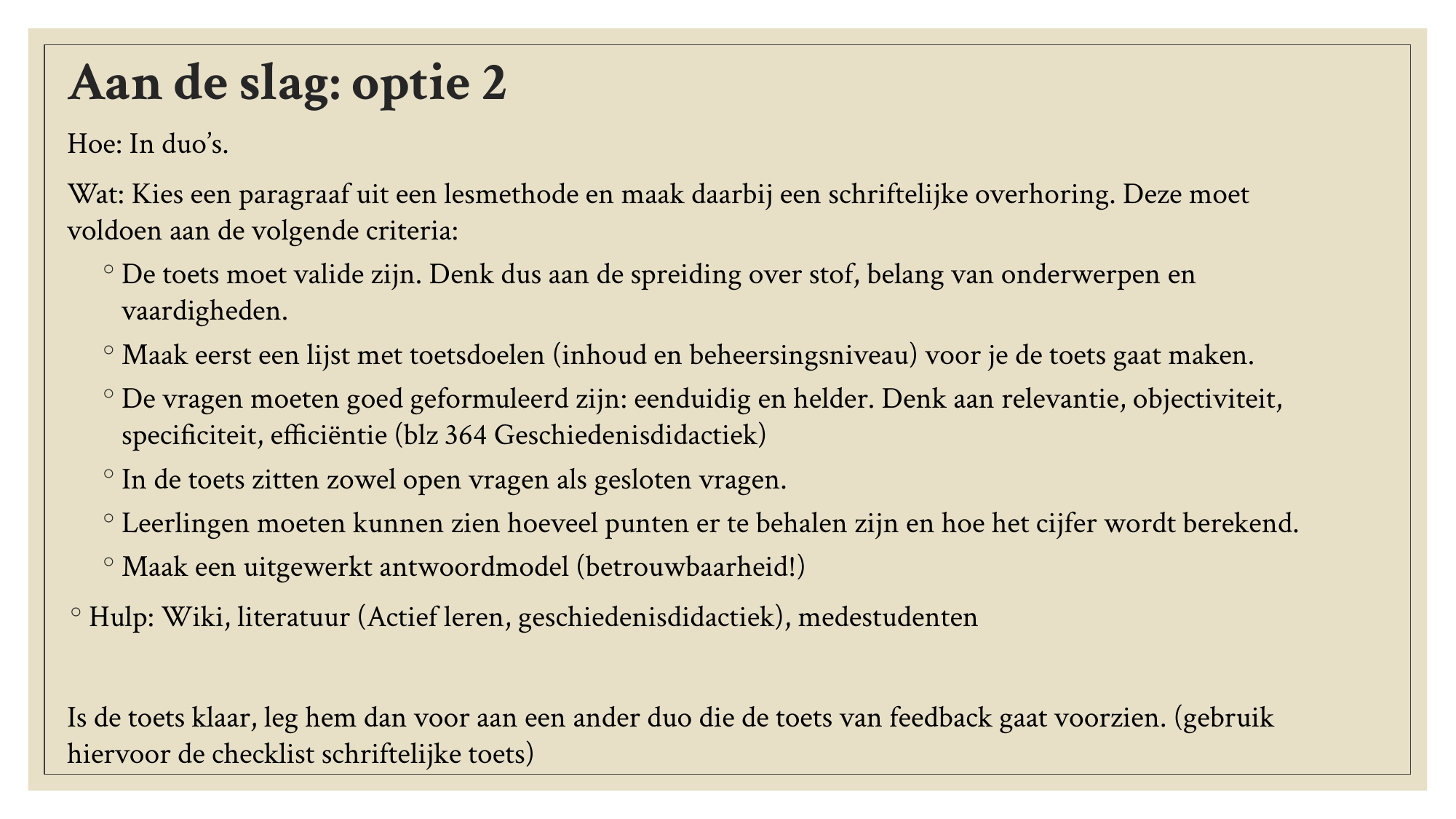

# Aan de slag: optie 2
Hoe: In duo’s.
Wat: Kies een paragraaf uit een lesmethode en maak daarbij een schriftelijke overhoring. Deze moet voldoen aan de volgende criteria:
De toets moet valide zijn. Denk dus aan de spreiding over stof, belang van onderwerpen en vaardigheden.
Maak eerst een lijst met toetsdoelen (inhoud en beheersingsniveau) voor je de toets gaat maken.
De vragen moeten goed geformuleerd zijn: eenduidig en helder. Denk aan relevantie, objectiviteit, specificiteit, efficiëntie (blz 364 Geschiedenisdidactiek)
In de toets zitten zowel open vragen als gesloten vragen.
Leerlingen moeten kunnen zien hoeveel punten er te behalen zijn en hoe het cijfer wordt berekend.
Maak een uitgewerkt antwoordmodel (betrouwbaarheid!)
Hulp: Wiki, literatuur (Actief leren, geschiedenisdidactiek), medestudenten

Is de toets klaar, leg hem dan voor aan een ander duo die de toets van feedback gaat voorzien. (gebruik hiervoor de checklist schriftelijke toets)